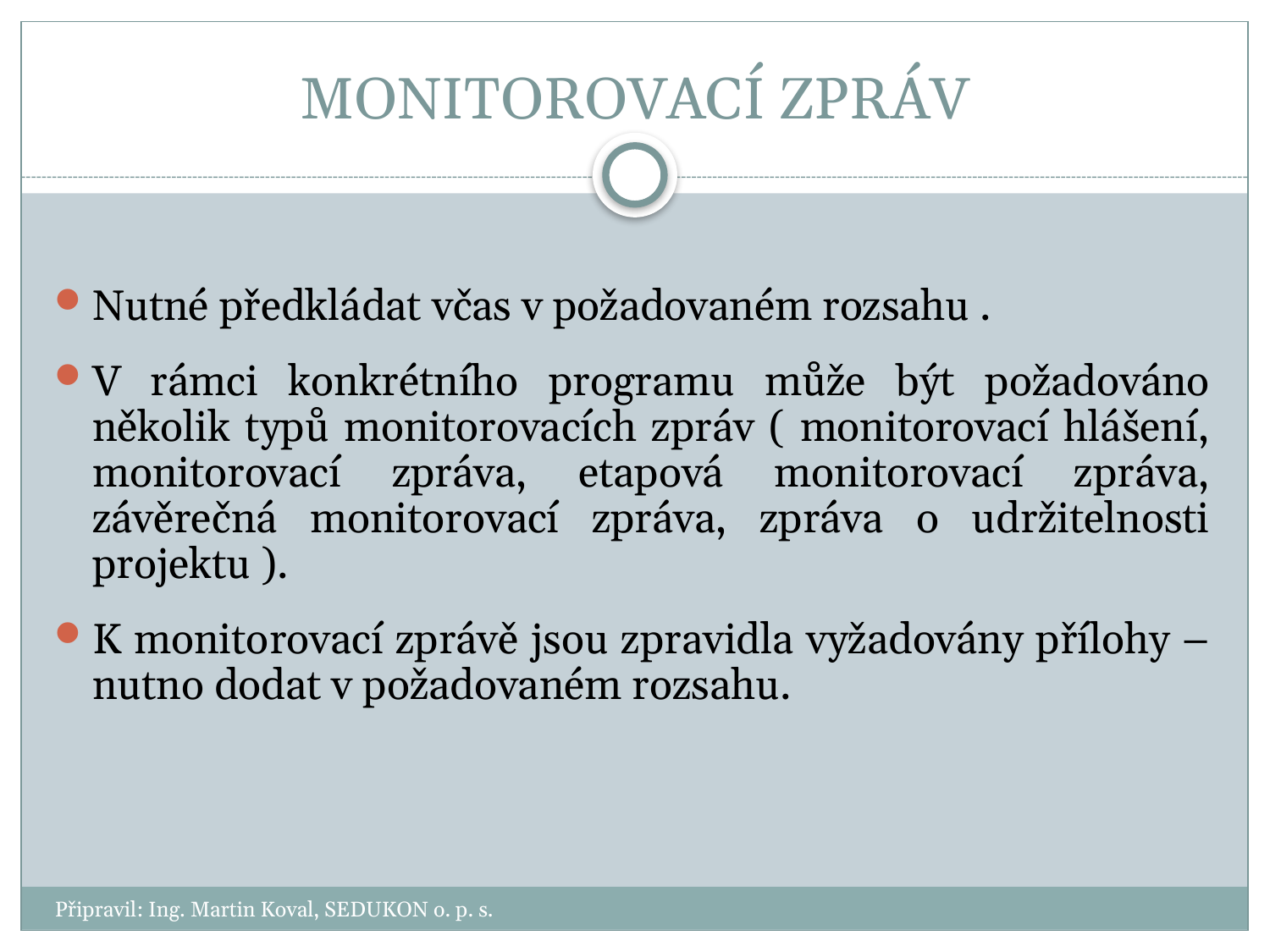

# MONITOROVACÍ ZPRÁV
Nutné předkládat včas v požadovaném rozsahu .
V rámci konkrétního programu může být požadováno několik typů monitorovacích zpráv ( monitorovací hlášení, monitorovací zpráva, etapová monitorovací zpráva, závěrečná monitorovací zpráva, zpráva o udržitelnosti projektu ).
K monitorovací zprávě jsou zpravidla vyžadovány přílohy – nutno dodat v požadovaném rozsahu.

Připravil: Ing. Martin Koval, SEDUKON o. p. s.